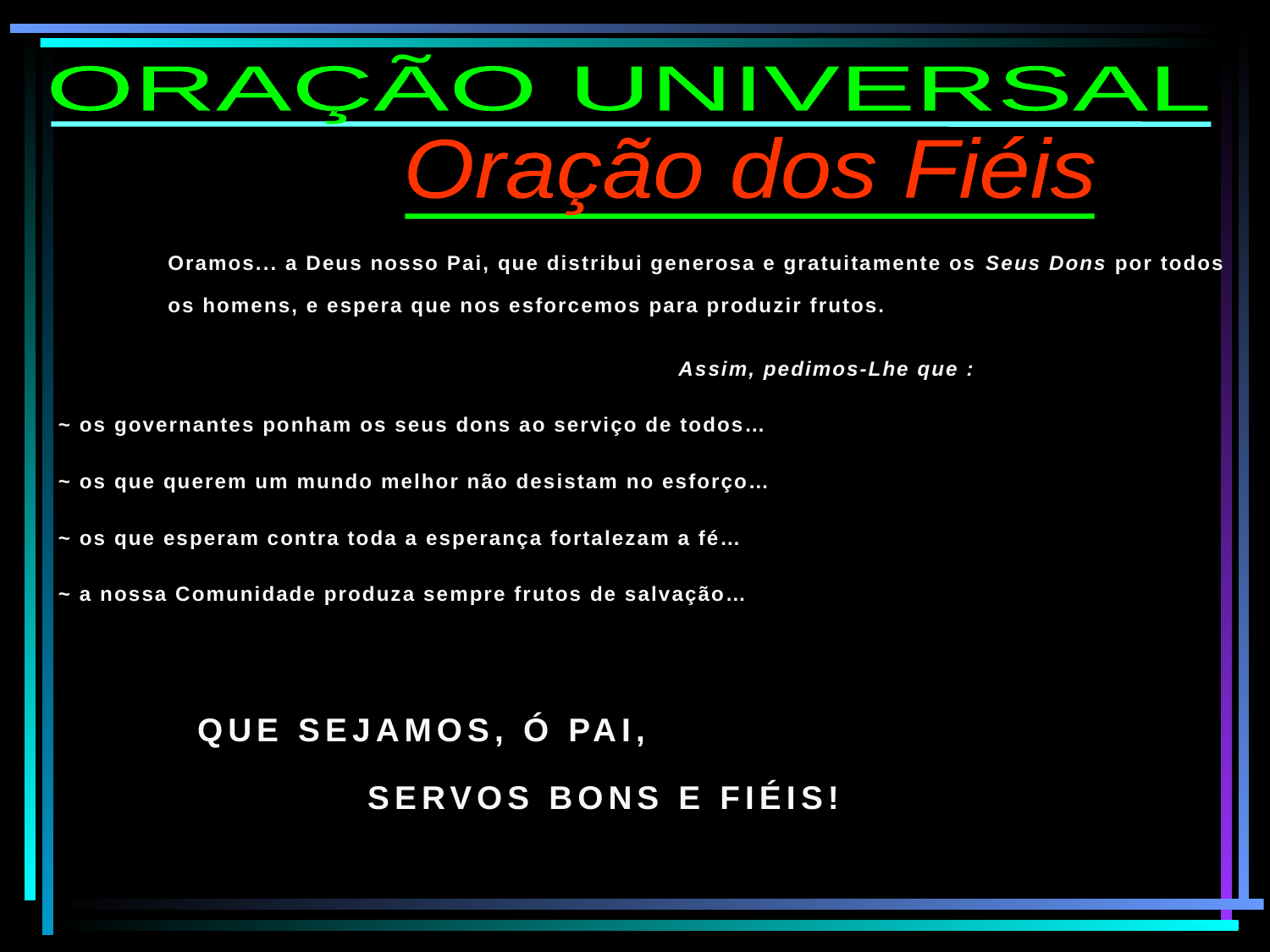

ORAÇÃO UNIVERSAL

Oração dos Fiéis

Oramos... a Deus nosso Pai, que distribui generosa e gratuitamente os Seus Dons por todos os homens, e espera que nos esforcemos para produzir frutos.
					Assim, pedimos-Lhe que :
  ~ os governantes ponham os seus dons ao serviço de todos…
  ~ os que querem um mundo melhor não desistam no esforço…
  ~ os que esperam contra toda a esperança fortalezam a fé…
  ~ a nossa Comunidade produza sempre frutos de salvação…
QUE SEJAMOS, Ó PAI,
	   SERVOS BONS E FIÉIS!